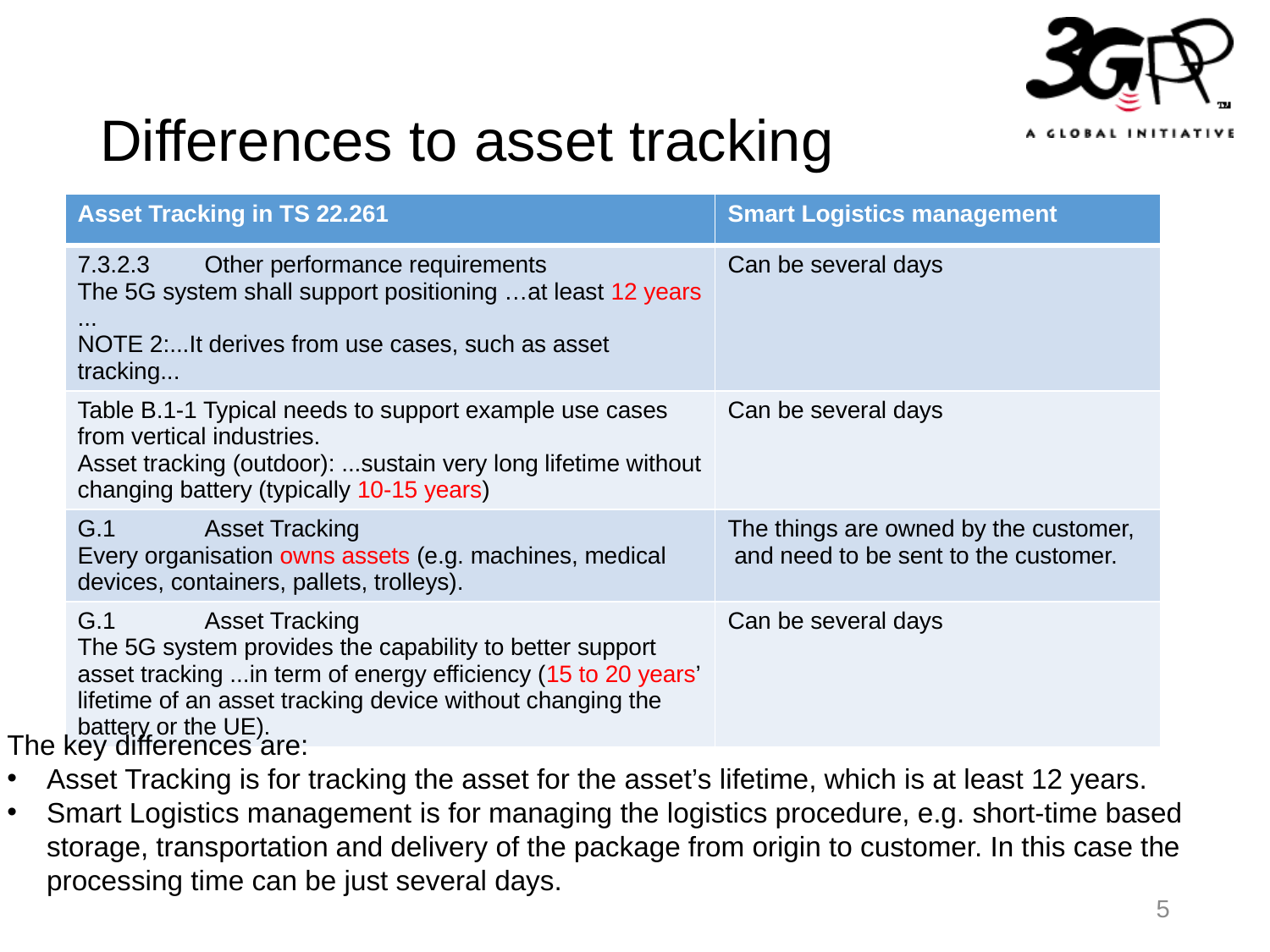

# Differences to asset tracking
| Asset Tracking in TS 22.261 | Smart Logistics management |
| --- | --- |
| 7.3.2.3 Other performance requirements The 5G system shall support positioning …at least 12 years ... NOTE 2:...It derives from use cases, such as asset tracking... | Can be several days |
| Table B.1-1 Typical needs to support example use cases from vertical industries. Asset tracking (outdoor): ...sustain very long lifetime without changing battery (typically 10-15 years) | Can be several days |
| G.1 Asset Tracking Every organisation owns assets (e.g. machines, medical devices, containers, pallets, trolleys). | The things are owned by the customer, and need to be sent to the customer. |
| G.1 Asset Tracking The 5G system provides the capability to better support asset tracking ...in term of energy efficiency (15 to 20 years’ lifetime of an asset tracking device without changing the battery or the UE). | Can be several days |
The key differences are:
Asset Tracking is for tracking the asset for the asset’s lifetime, which is at least 12 years.
Smart Logistics management is for managing the logistics procedure, e.g. short-time based storage, transportation and delivery of the package from origin to customer. In this case the processing time can be just several days.
5